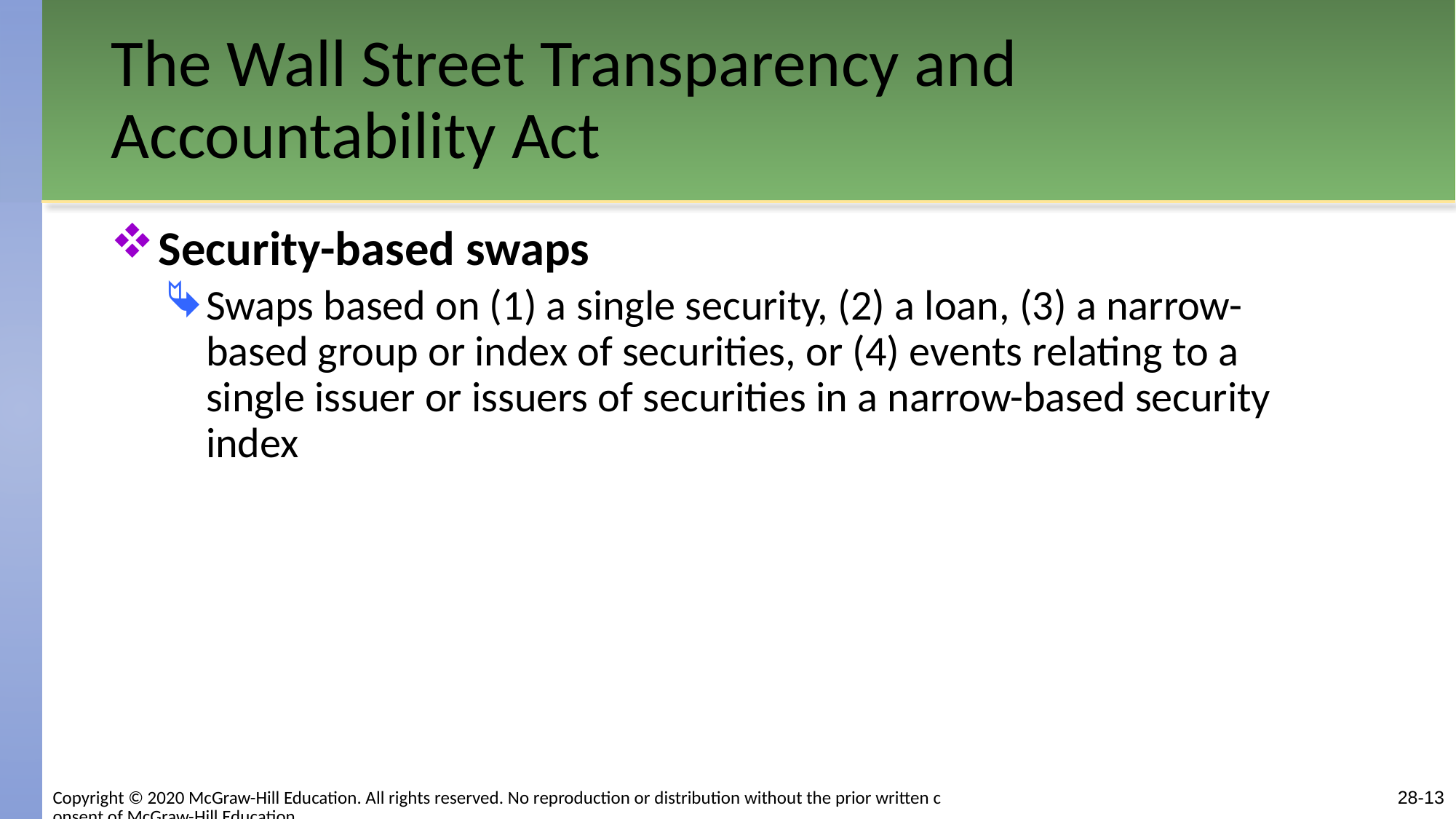

# The Wall Street Transparency and Accountability Act
Security-based swaps
Swaps based on (1) a single security, (2) a loan, (3) a narrow-based group or index of securities, or (4) events relating to a single issuer or issuers of securities in a narrow-based security index
Copyright © 2020 McGraw-Hill Education. All rights reserved. No reproduction or distribution without the prior written consent of McGraw-Hill Education.
28-13